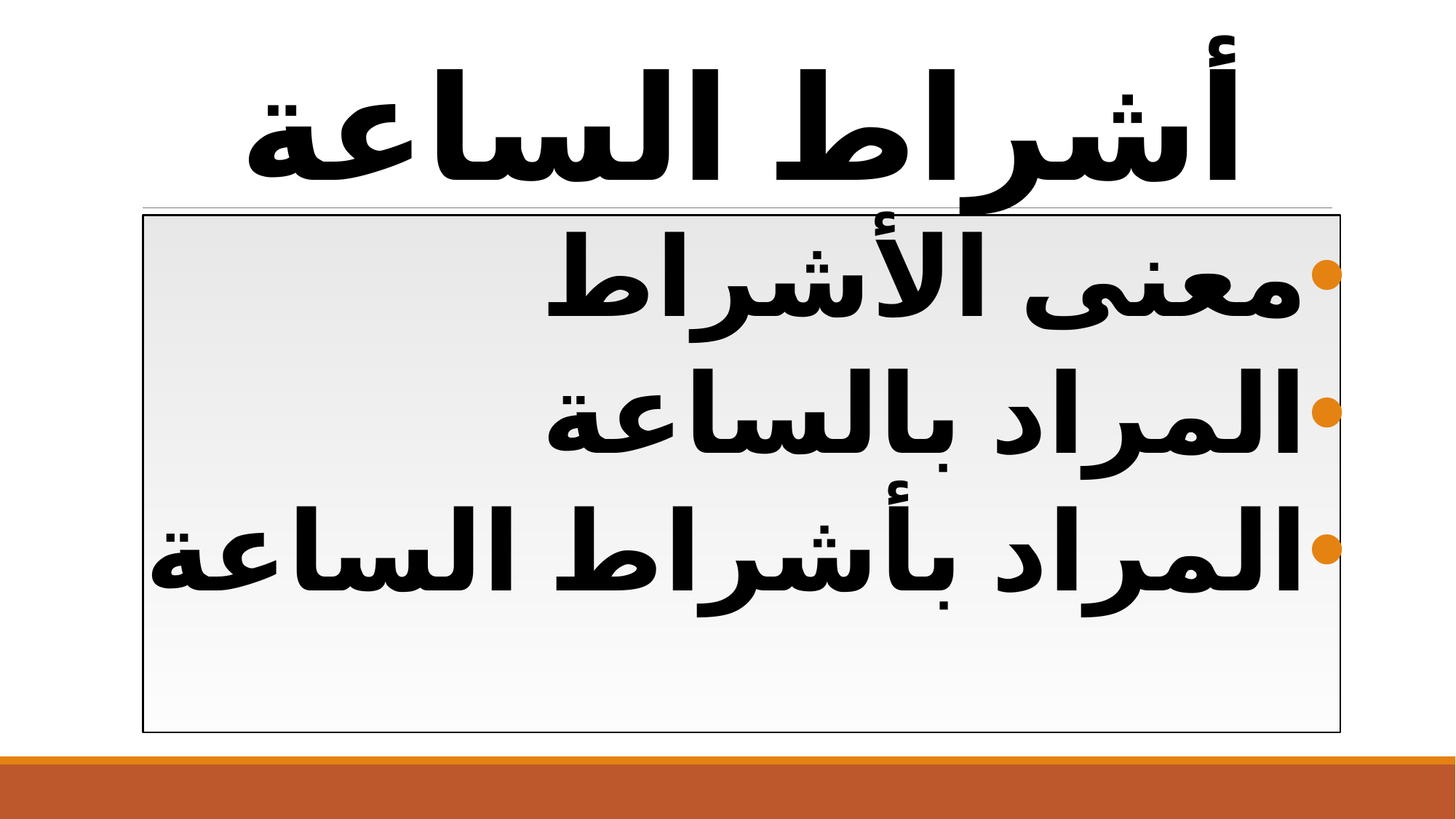

# أشراط الساعة
معنى الأشراط
المراد بالساعة
المراد بأشراط الساعة